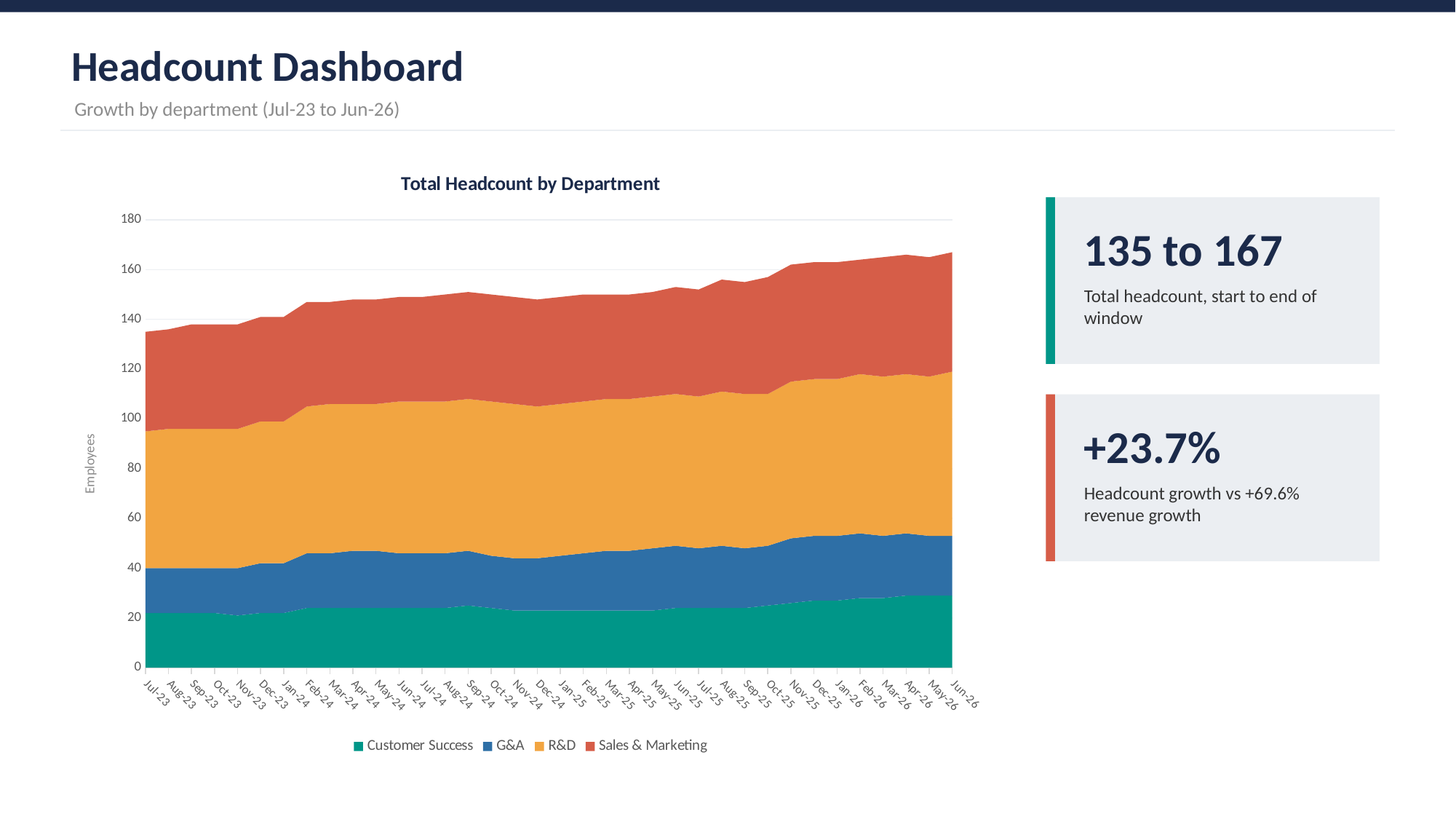

Headcount Dashboard
Growth by department (Jul-23 to Jun-26)

### Chart: Total Headcount by Department

| Category |  |  |  |  |
|---|---|---|---|---|
| Jul-23 | 22.0 | 18.0 | 55.0 | 40.0 |
| Aug-23 | 22.0 | 18.0 | 56.0 | 40.0 |
| Sep-23 | 22.0 | 18.0 | 56.0 | 42.0 |
| Oct-23 | 22.0 | 18.0 | 56.0 | 42.0 |
| Nov-23 | 21.0 | 19.0 | 56.0 | 42.0 |
| Dec-23 | 22.0 | 20.0 | 57.0 | 42.0 |
| Jan-24 | 22.0 | 20.0 | 57.0 | 42.0 |
| Feb-24 | 24.0 | 22.0 | 59.0 | 42.0 |
| Mar-24 | 24.0 | 22.0 | 60.0 | 41.0 |
| Apr-24 | 24.0 | 23.0 | 59.0 | 42.0 |
| May-24 | 24.0 | 23.0 | 59.0 | 42.0 |
| Jun-24 | 24.0 | 22.0 | 61.0 | 42.0 |
| Jul-24 | 24.0 | 22.0 | 61.0 | 42.0 |
| Aug-24 | 24.0 | 22.0 | 61.0 | 43.0 |
| Sep-24 | 25.0 | 22.0 | 61.0 | 43.0 |
| Oct-24 | 24.0 | 21.0 | 62.0 | 43.0 |
| Nov-24 | 23.0 | 21.0 | 62.0 | 43.0 |
| Dec-24 | 23.0 | 21.0 | 61.0 | 43.0 |
| Jan-25 | 23.0 | 22.0 | 61.0 | 43.0 |
| Feb-25 | 23.0 | 23.0 | 61.0 | 43.0 |
| Mar-25 | 23.0 | 24.0 | 61.0 | 42.0 |
| Apr-25 | 23.0 | 24.0 | 61.0 | 42.0 |
| May-25 | 23.0 | 25.0 | 61.0 | 42.0 |
| Jun-25 | 24.0 | 25.0 | 61.0 | 43.0 |
| Jul-25 | 24.0 | 24.0 | 61.0 | 43.0 |
| Aug-25 | 24.0 | 25.0 | 62.0 | 45.0 |
| Sep-25 | 24.0 | 24.0 | 62.0 | 45.0 |
| Oct-25 | 25.0 | 24.0 | 61.0 | 47.0 |
| Nov-25 | 26.0 | 26.0 | 63.0 | 47.0 |
| Dec-25 | 27.0 | 26.0 | 63.0 | 47.0 |
| Jan-26 | 27.0 | 26.0 | 63.0 | 47.0 |
| Feb-26 | 28.0 | 26.0 | 64.0 | 46.0 |
| Mar-26 | 28.0 | 25.0 | 64.0 | 48.0 |
| Apr-26 | 29.0 | 25.0 | 64.0 | 48.0 |
| May-26 | 29.0 | 24.0 | 64.0 | 48.0 |
| Jun-26 | 29.0 | 24.0 | 66.0 | 48.0 |

135 to 167
Total headcount, start to end of window

+23.7%
Headcount growth vs +69.6% revenue growth